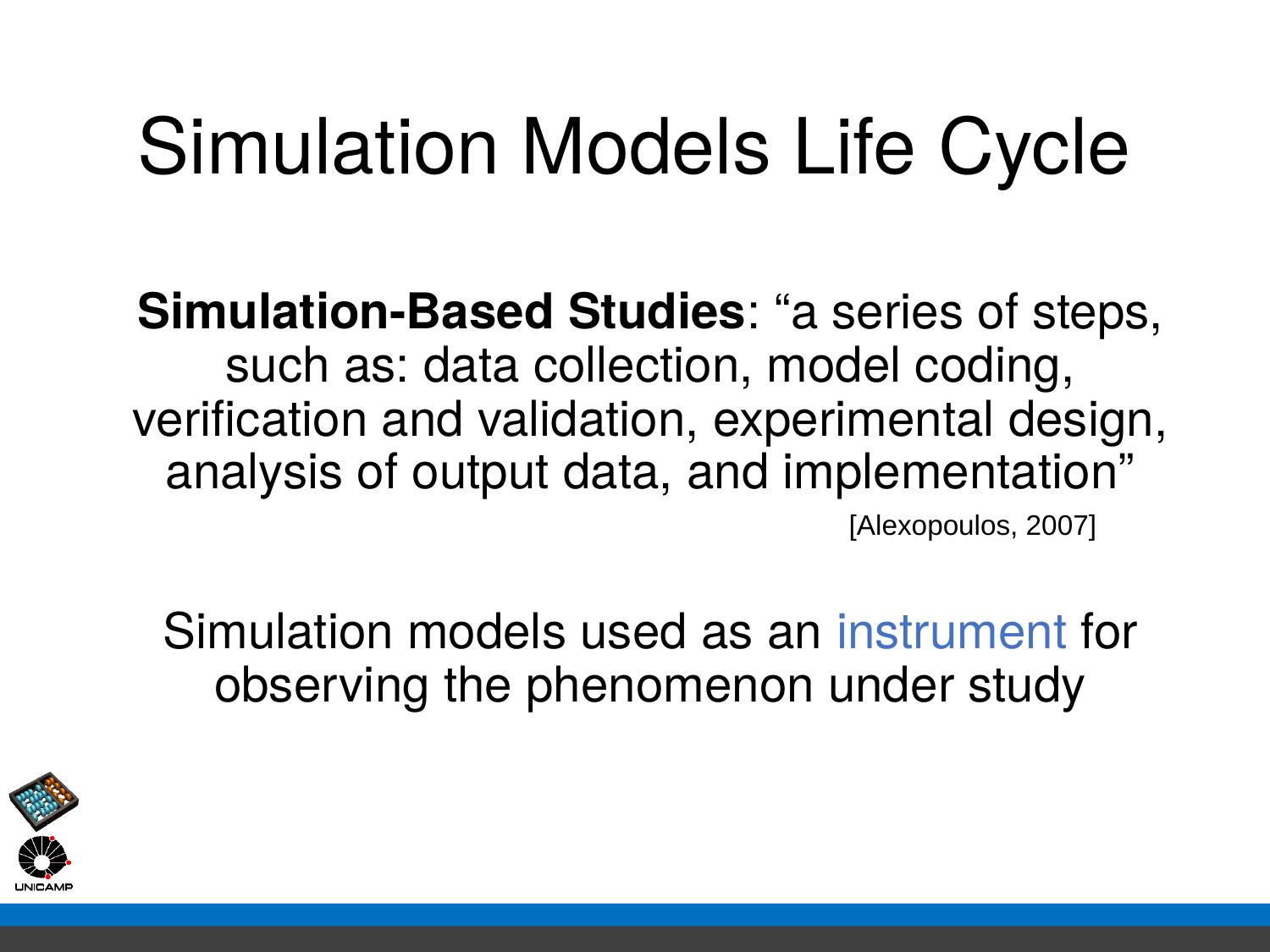

# Simulation Models Life Cycle
Simulation-Based Studies: “a series of steps, such as: data collection, model coding, verification and validation, experimental design, analysis of output data, and implementation”

Simulation models used as an instrument for observing the phenomenon under study

[Alexopoulos, 2007]